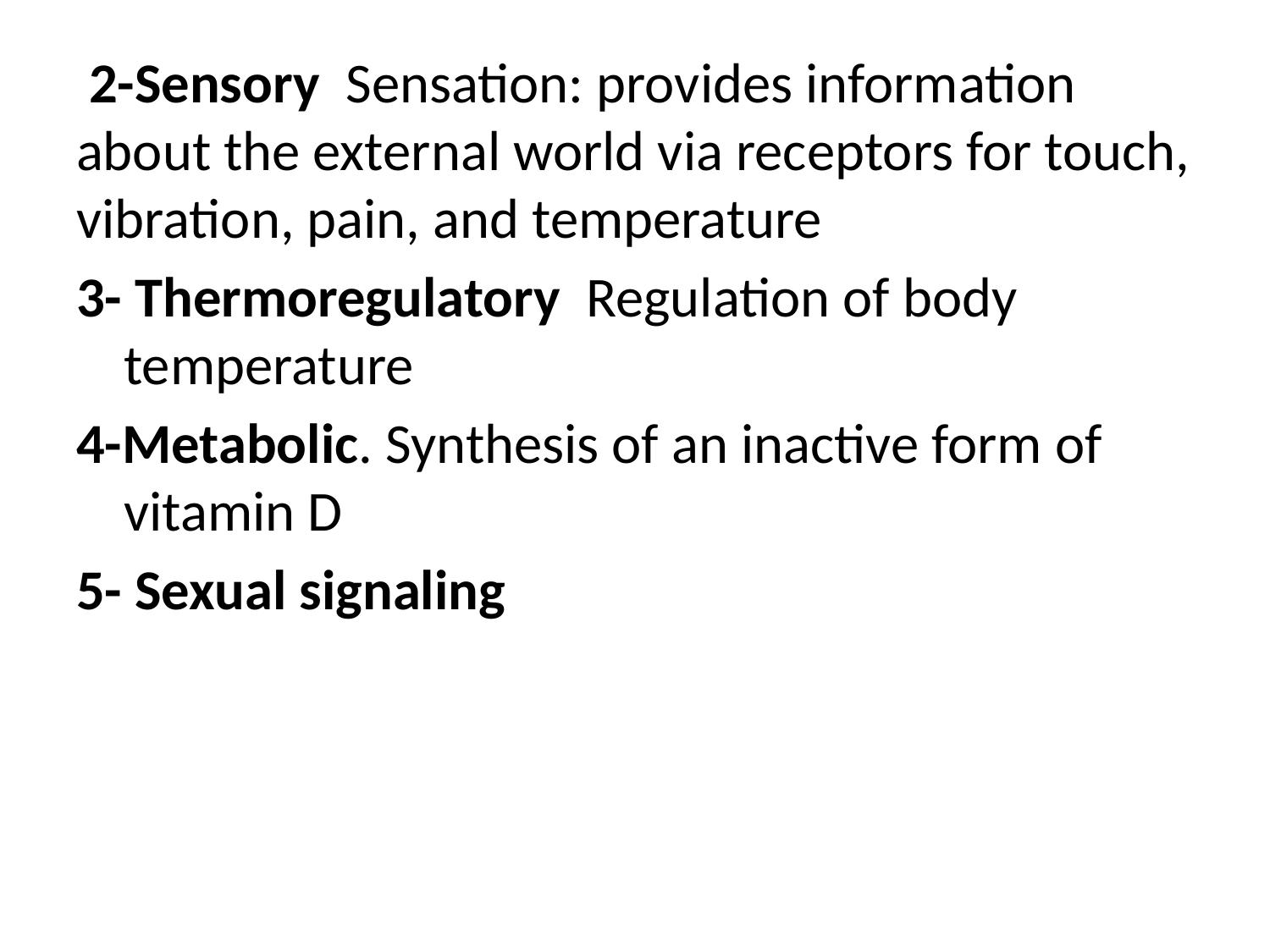

#
 2-Sensory  Sensation: provides information about the external world via receptors for touch, vibration, pain, and temperature
3- Thermoregulatory  Regulation of body temperature
4-Metabolic. Synthesis of an inactive form of vitamin D
5- Sexual signaling